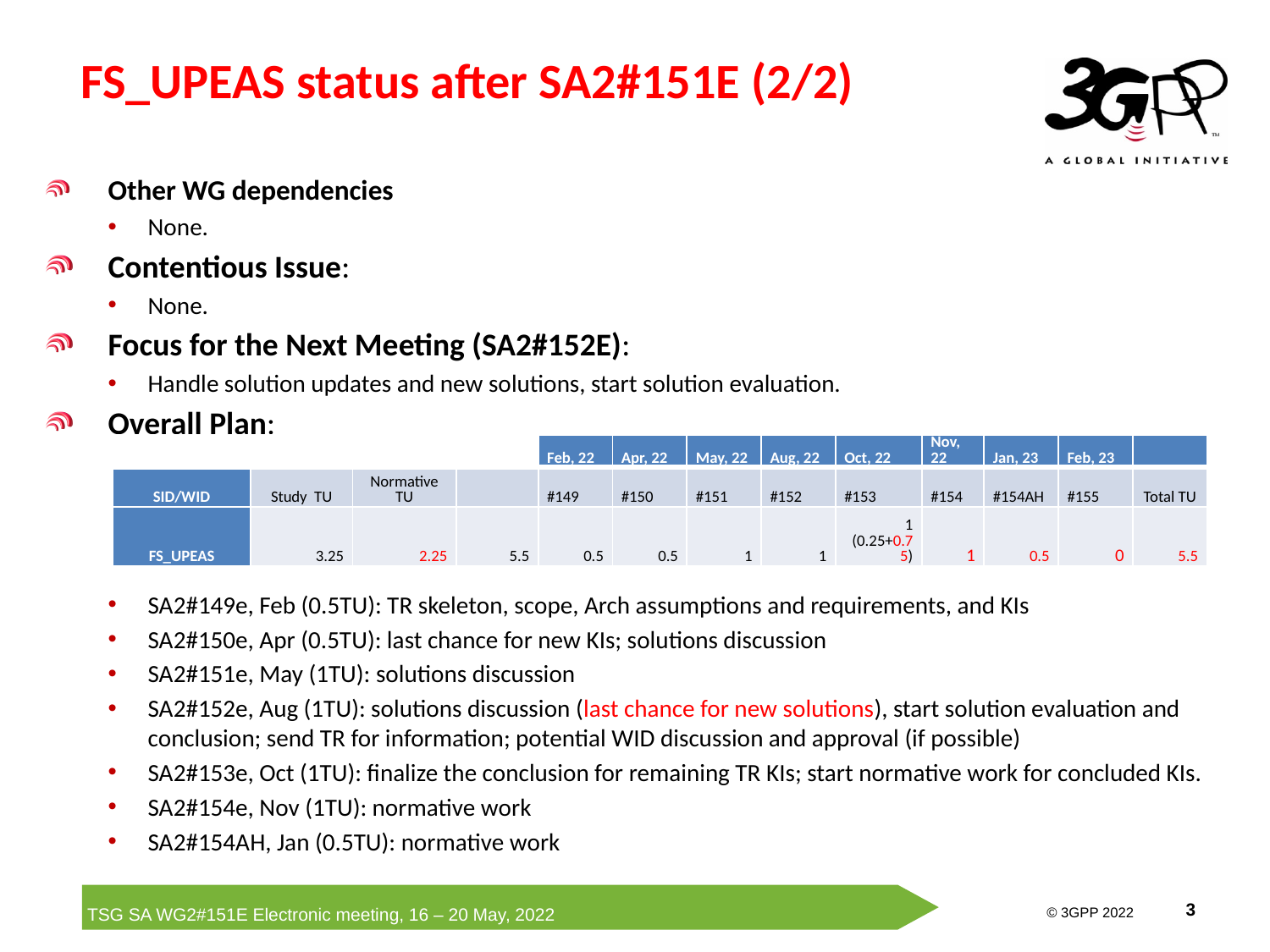

# FS_UPEAS status after SA2#151E (2/2)
Other WG dependencies
None.
Contentious Issue:
None.
Focus for the Next Meeting (SA2#152E):
Handle solution updates and new solutions, start solution evaluation.
Overall Plan:

SA2#149e, Feb (0.5TU): TR skeleton, scope, Arch assumptions and requirements, and KIs
SA2#150e, Apr (0.5TU): last chance for new KIs; solutions discussion
SA2#151e, May (1TU): solutions discussion
SA2#152e, Aug (1TU): solutions discussion (last chance for new solutions), start solution evaluation and conclusion; send TR for information; potential WID discussion and approval (if possible)
SA2#153e, Oct (1TU): finalize the conclusion for remaining TR KIs; start normative work for concluded KIs.
SA2#154e, Nov (1TU): normative work
SA2#154AH, Jan (0.5TU): normative work

|  |  |  |  | Feb, 22 | Apr, 22 | May, 22 | Aug, 22 | Oct, 22 | Nov, 22 | Jan, 23 | Feb, 23 |  |
| --- | --- | --- | --- | --- | --- | --- | --- | --- | --- | --- | --- | --- |
| SID/WID | Study  TU | Normative TU |  | #149 | #150 | #151 | #152 | #153 | #154 | #154AH | #155 | Total TU |
| FS\_UPEAS | 3.25 | 2.25 | 5.5 | 0.5 | 0.5 | 1 | 1 | 1 (0.25+0.75) | 1 | 0.5 | 0 | 5.5 |